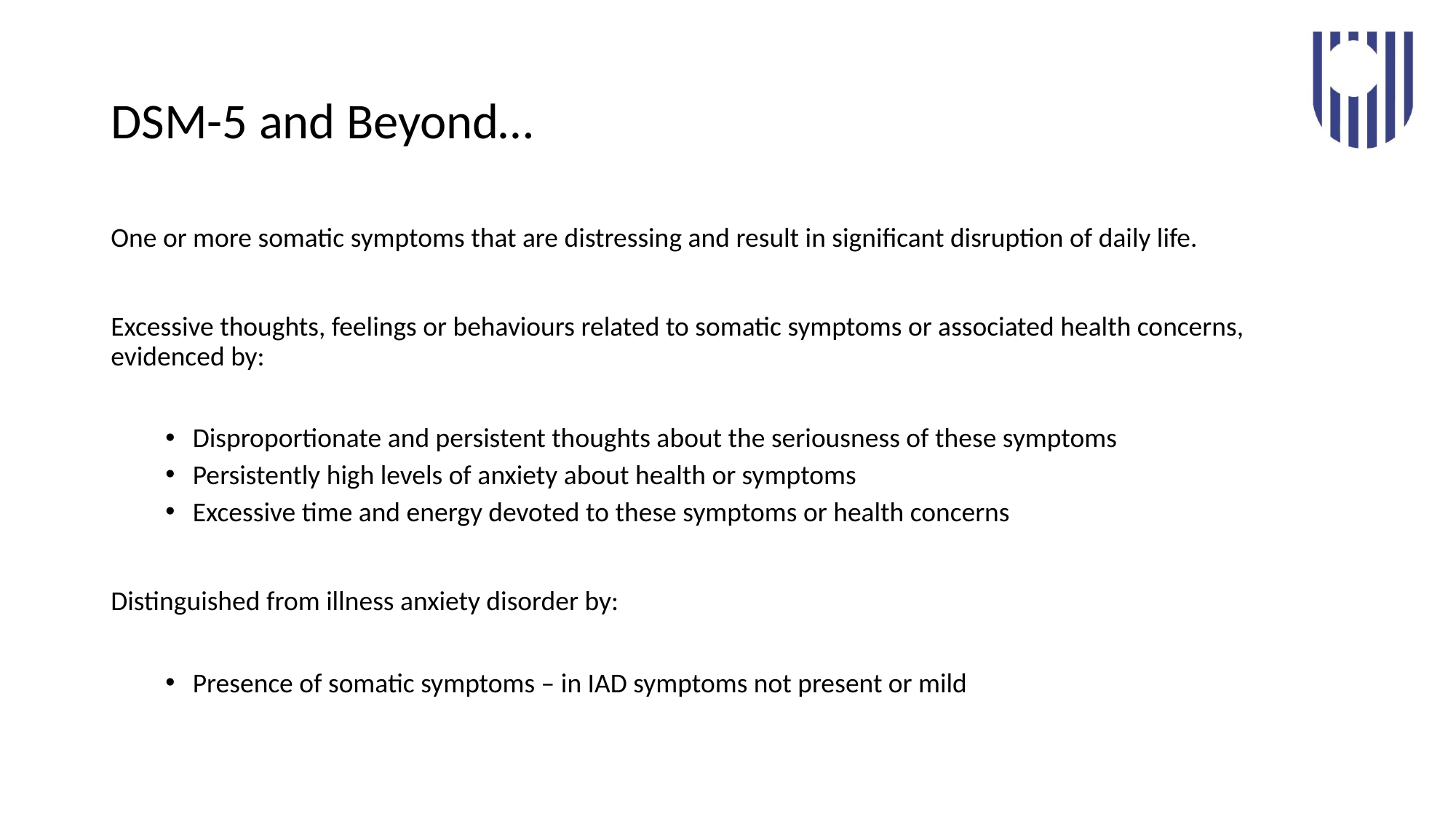

# DSM-5 and Beyond…
One or more somatic symptoms that are distressing and result in significant disruption of daily life.

Excessive thoughts, feelings or behaviours related to somatic symptoms or associated health concerns, evidenced by:

Disproportionate and persistent thoughts about the seriousness of these symptoms
Persistently high levels of anxiety about health or symptoms
Excessive time and energy devoted to these symptoms or health concerns

Distinguished from illness anxiety disorder by:

Presence of somatic symptoms – in IAD symptoms not present or mild